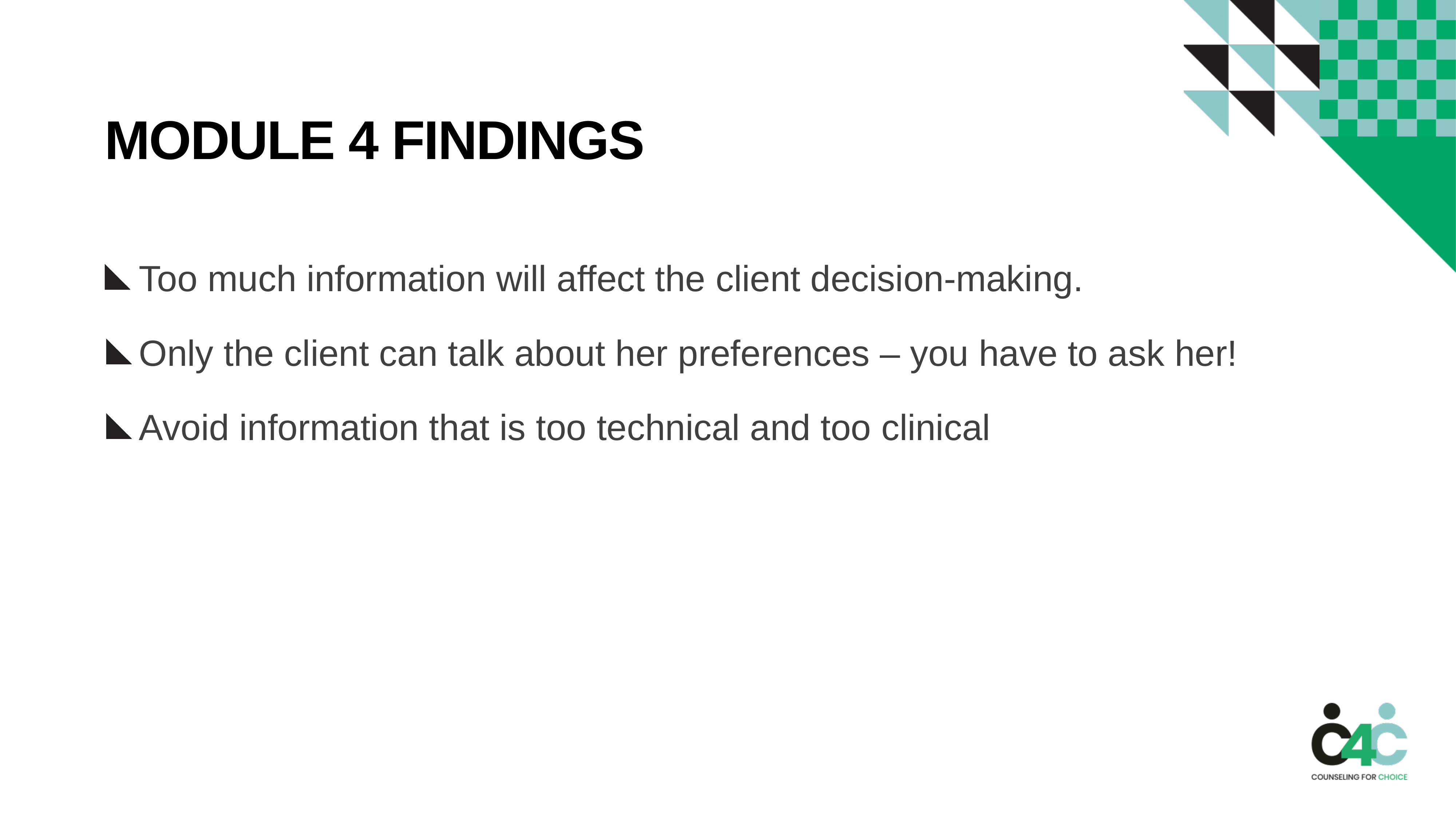

# Module 4 findings
Too much information will affect the client decision-making.
Only the client can talk about her preferences – you have to ask her!
Avoid information that is too technical and too clinical